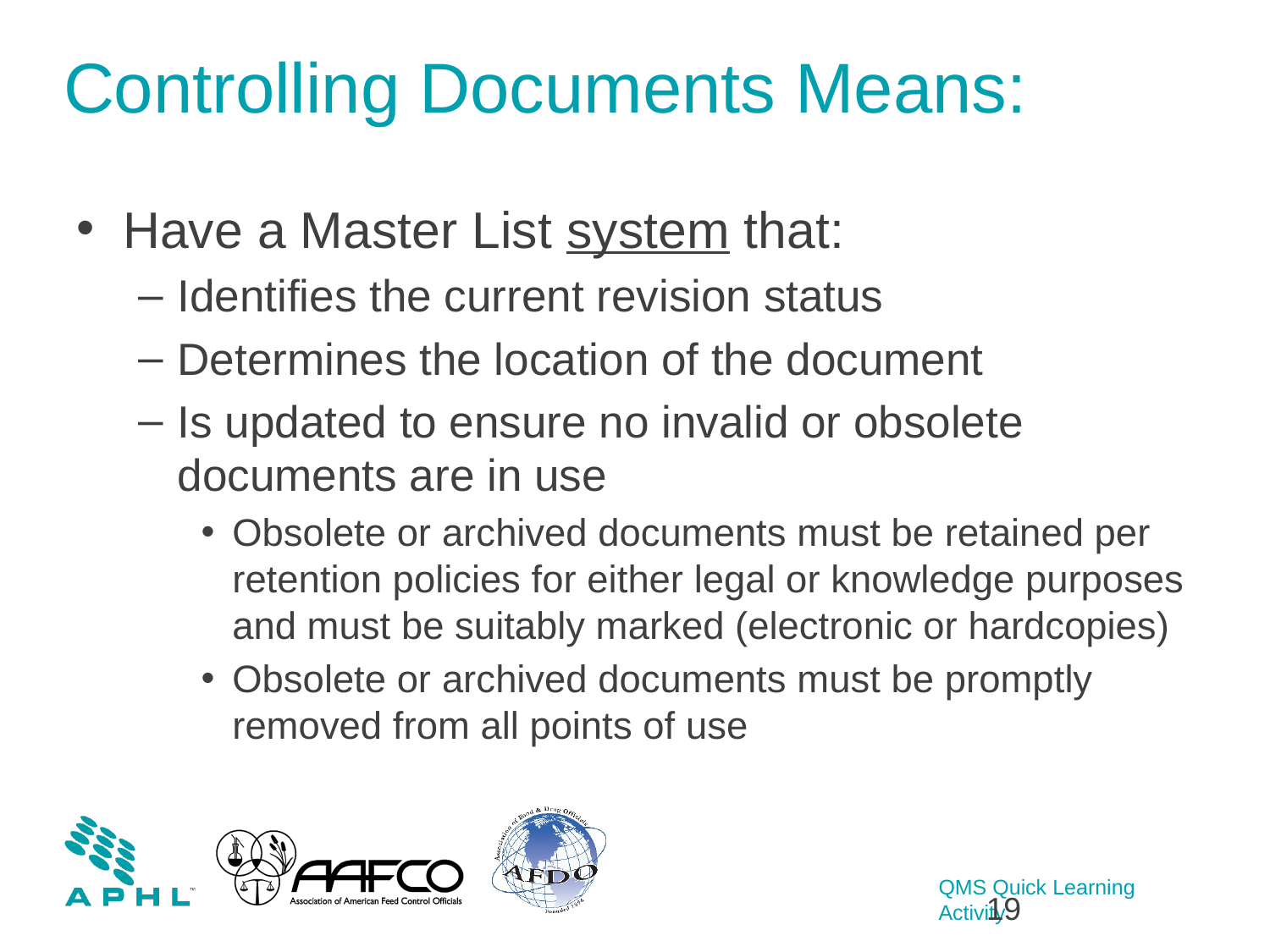

# Controlling Documents Means:
Have a Master List system that:
Identifies the current revision status
Determines the location of the document
Is updated to ensure no invalid or obsolete documents are in use
Obsolete or archived documents must be retained per retention policies for either legal or knowledge purposes and must be suitably marked (electronic or hardcopies)
Obsolete or archived documents must be promptly removed from all points of use
19